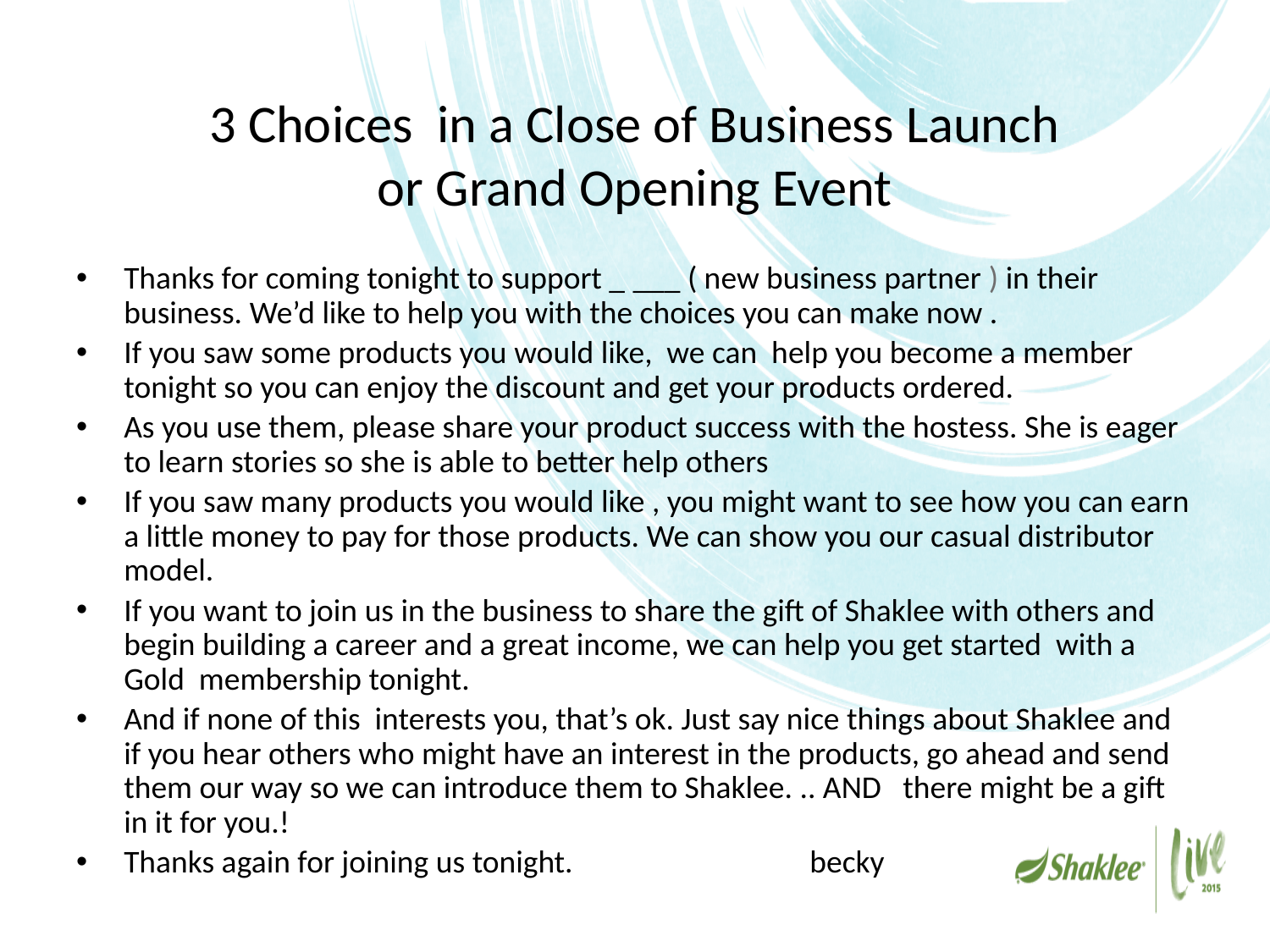

# 3 Choices  in a Close of Business Launch
 or Grand Opening Event

Thanks for coming tonight to support _ ___ ( new business partner ) in their business. We’d like to help you with the choices you can make now .
If you saw some products you would like,  we can  help you become a member tonight so you can enjoy the discount and get your products ordered.
As you use them, please share your product success with the hostess. She is eager to learn stories so she is able to better help others
If you saw many products you would like , you might want to see how you can earn a little money to pay for those products. We can show you our casual distributor model.
If you want to join us in the business to share the gift of Shaklee with others and begin building a career and a great income, we can help you get started  with a Gold  membership tonight.
And if none of this  interests you, that’s ok. Just say nice things about Shaklee and if you hear others who might have an interest in the products, go ahead and send them our way so we can introduce them to Shaklee. .. AND   there might be a gift in it for you.!
Thanks again for joining us tonight.                                 becky